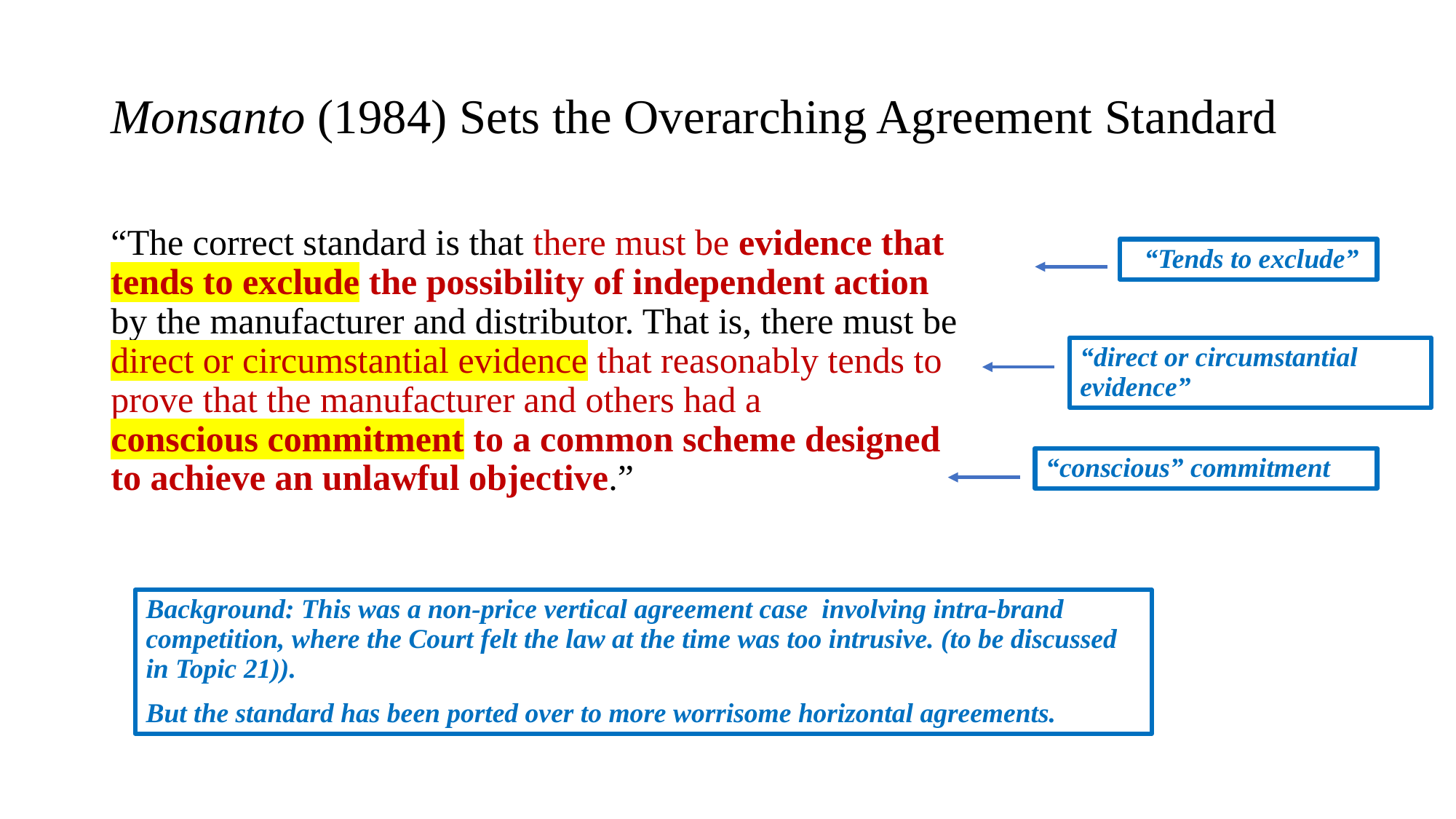

# Monsanto (1984) Sets the Overarching Agreement Standard
“The correct standard is that there must be evidence that tends to exclude the possibility of independent action by the manufacturer and distributor. That is, there must be direct or circumstantial evidence that reasonably tends to prove that the manufacturer and others had a
conscious commitment to a common scheme designed to achieve an unlawful objective.”
  “Tends to exclude”
“direct or circumstantial evidence”
“conscious” commitment
Background: This was a non-price vertical agreement case  involving intra-brand competition, where the Court felt the law at the time was too intrusive. (to be discussed in Topic 21)).
But the standard has been ported over to more worrisome horizontal agreements.